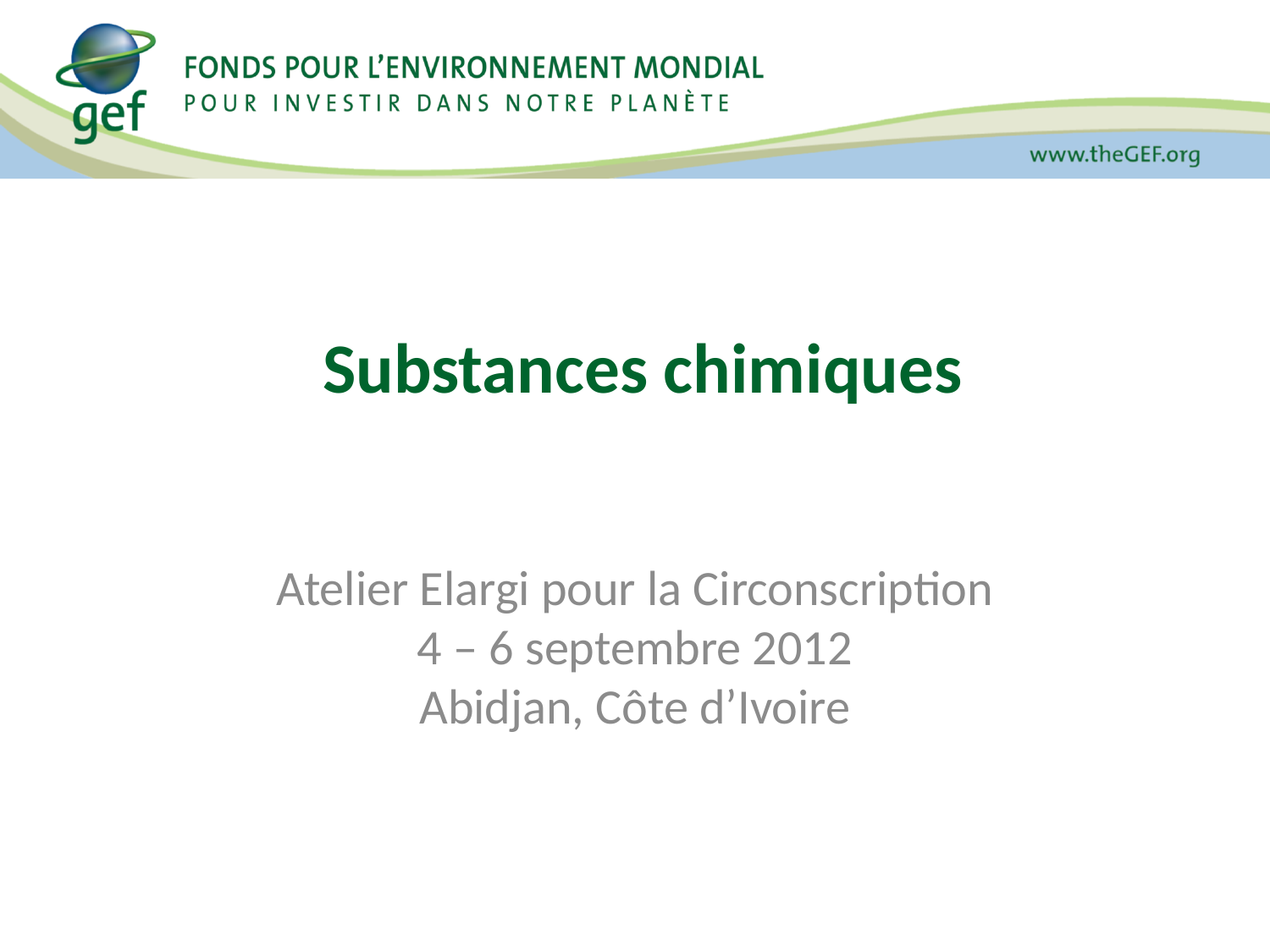

# Substances chimiques
Atelier Elargi pour la Circonscription
4 – 6 septembre 2012
Abidjan, Côte d’Ivoire